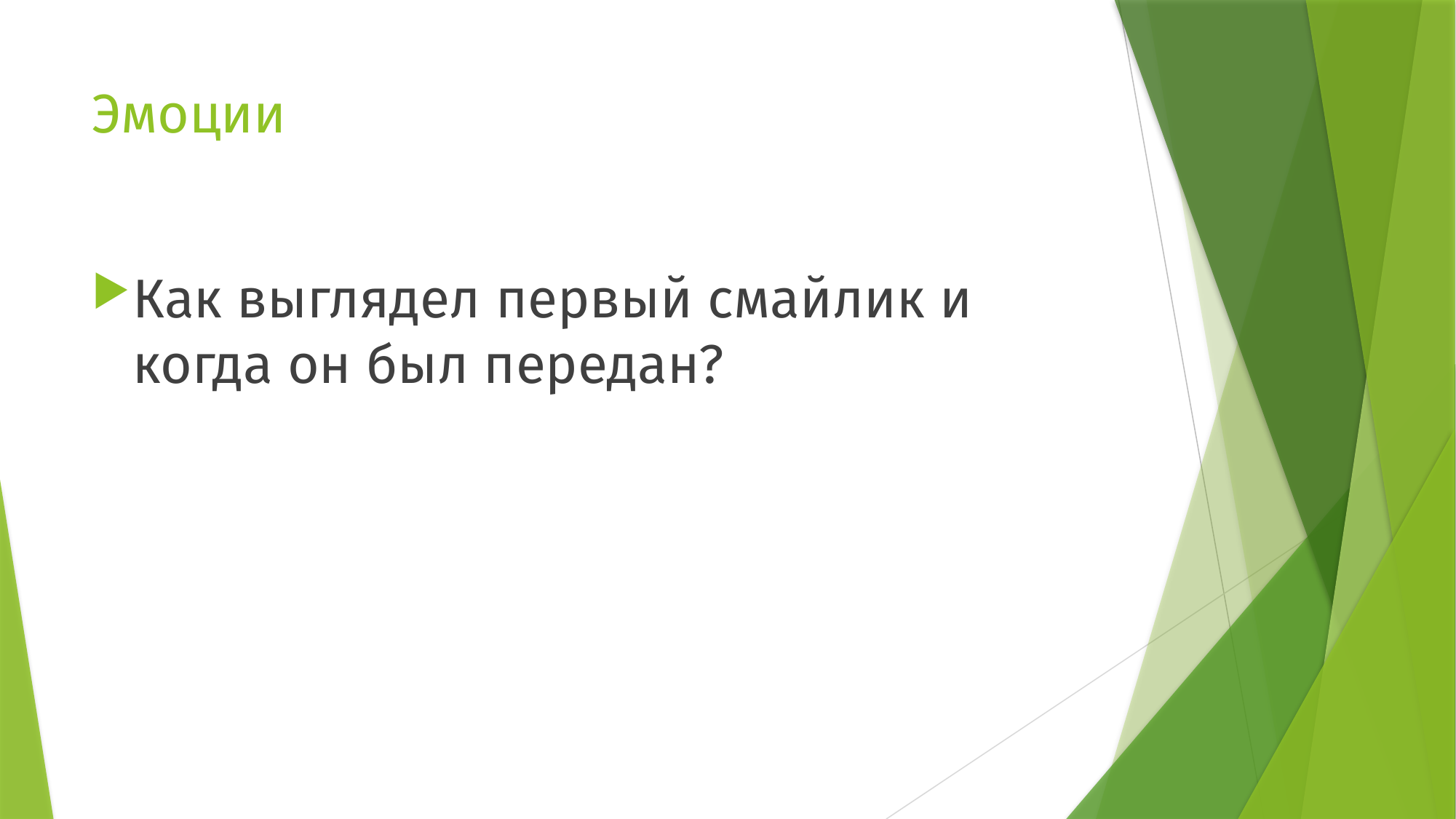

# Эмоции
Как выглядел первый смайлик и когда он был передан?